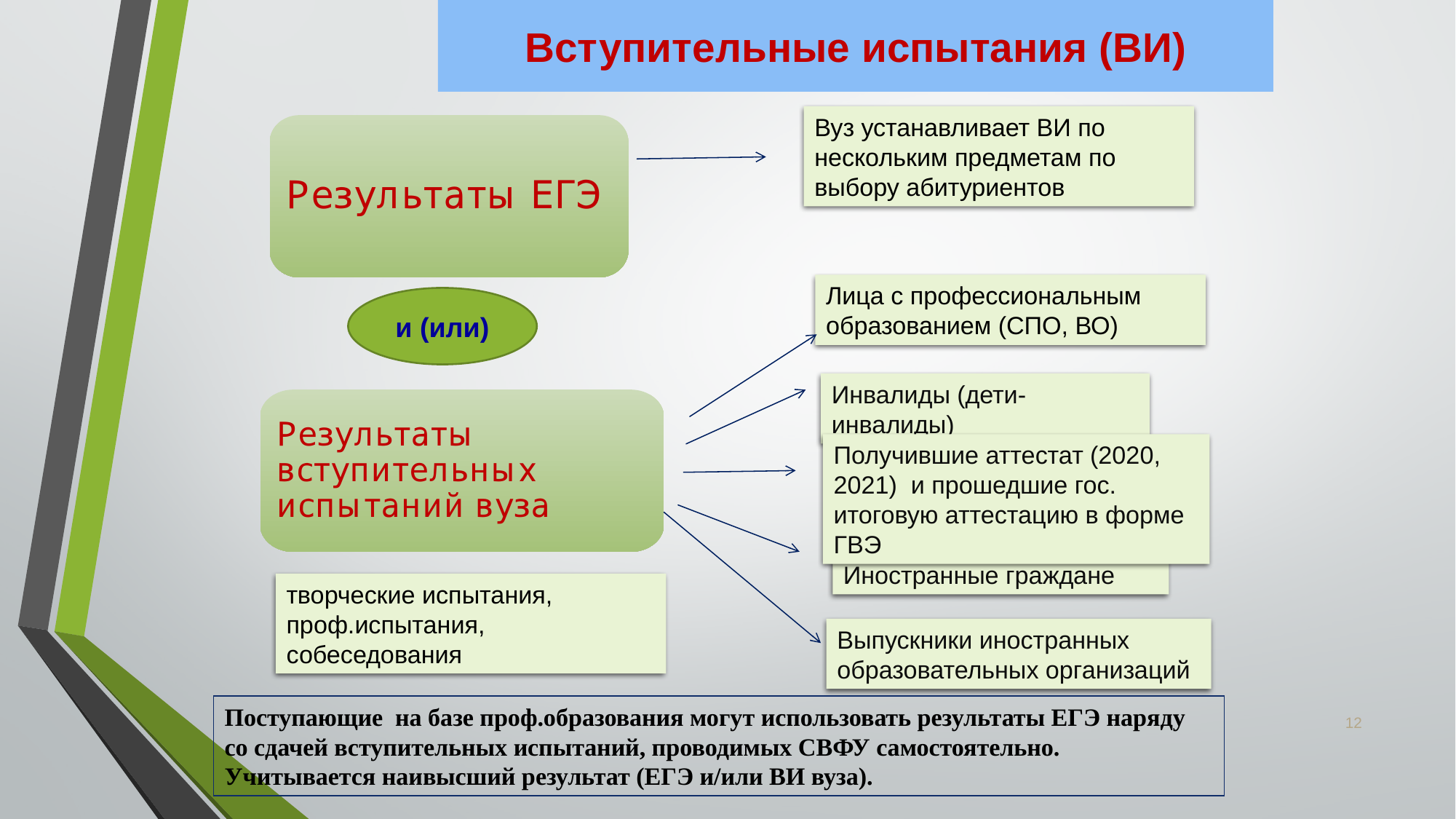

# Вступительные испытания (ВИ)
Вуз устанавливает ВИ по нескольким предметам по выбору абитуриентов
Результаты ЕГЭ
Лица с профессиональным образованием (СПО, ВО)
и (или)
Инвалиды (дети-инвалиды)
Результаты вступительных испытаний вуза
Получившие аттестат (2020, 2021)  и прошедшие гос. итоговую аттестацию в форме ГВЭ
Иностранные граждане
творческие испытания, проф.испытания, собеседования
Выпускники иностранных образовательных организаций
Поступающие  на базе проф.образования могут использовать результаты ЕГЭ наряду со сдачей вступительных испытаний, проводимых СВФУ самостоятельно. Учитывается наивысший результат (ЕГЭ и/или ВИ вуза).
12